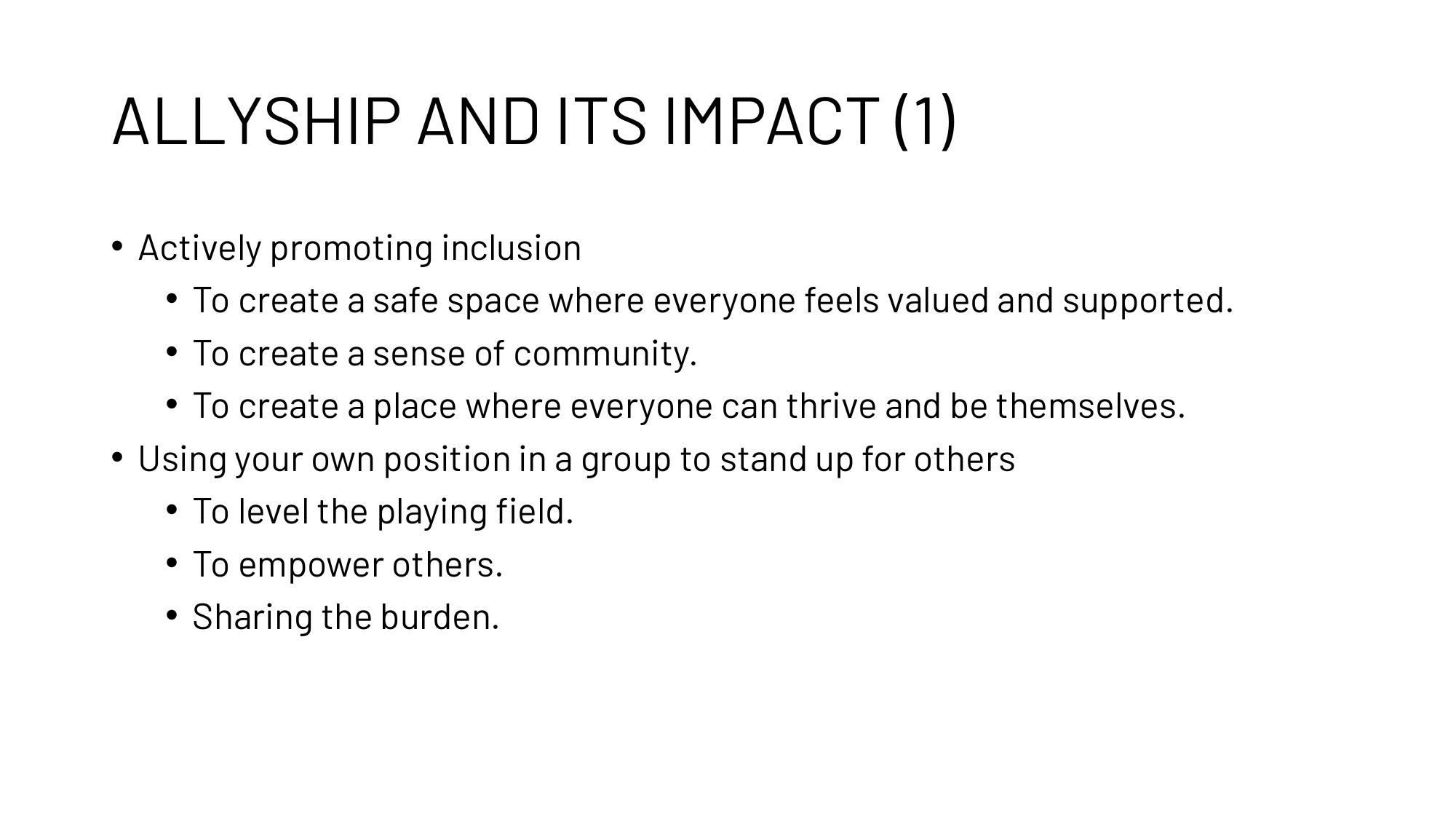

# ALLYSHIP AND ITS IMPACT (1)
Actively promoting inclusion
To create a safe space where everyone feels valued and supported.
To create a sense of community.
To create a place where everyone can thrive and be themselves.
Using your own position in a group to stand up for others
To level the playing field.
To empower others.
Sharing the burden.